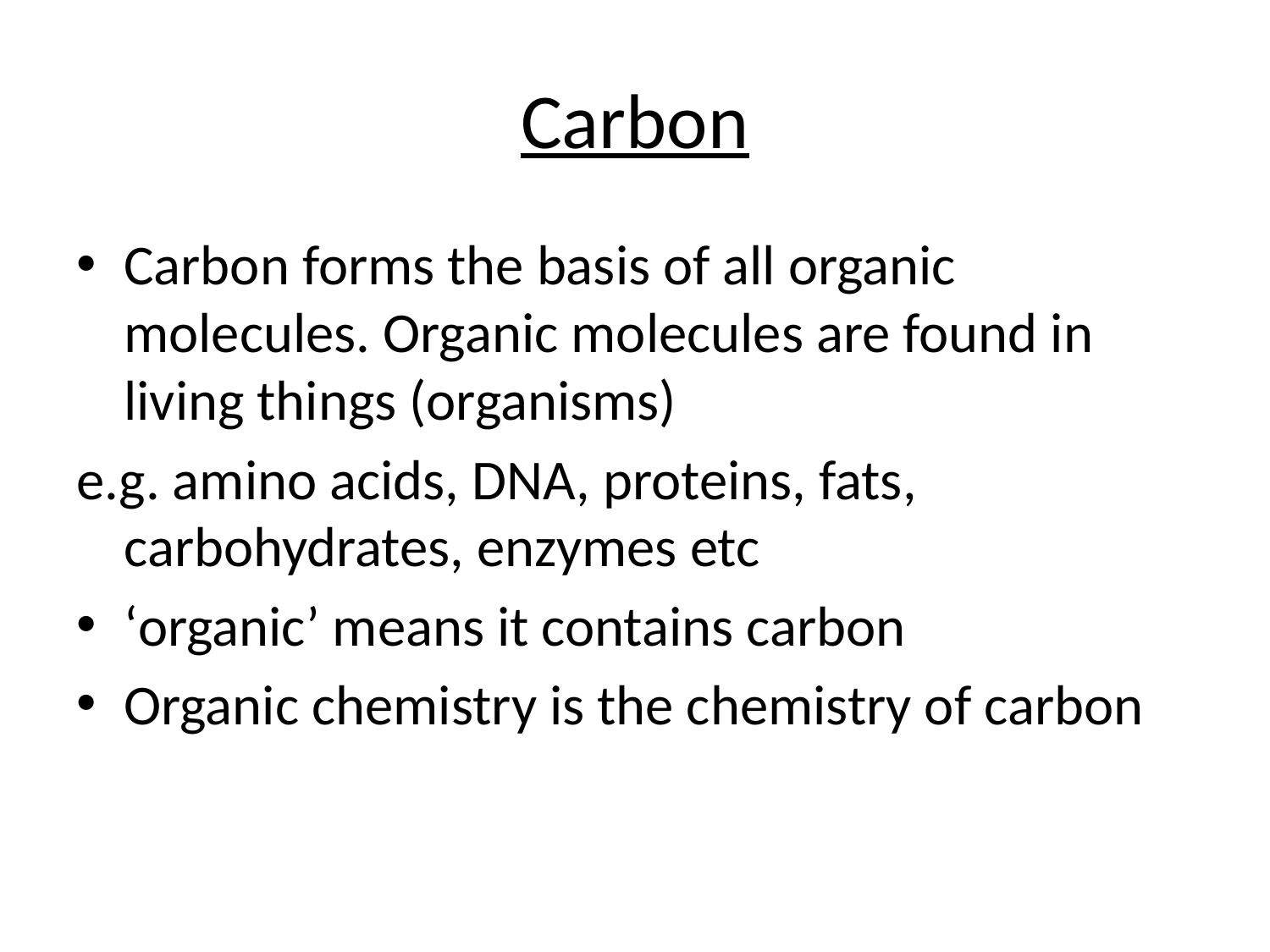

# Carbon
Carbon forms the basis of all organic molecules. Organic molecules are found in living things (organisms)
e.g. amino acids, DNA, proteins, fats, carbohydrates, enzymes etc
‘organic’ means it contains carbon
Organic chemistry is the chemistry of carbon